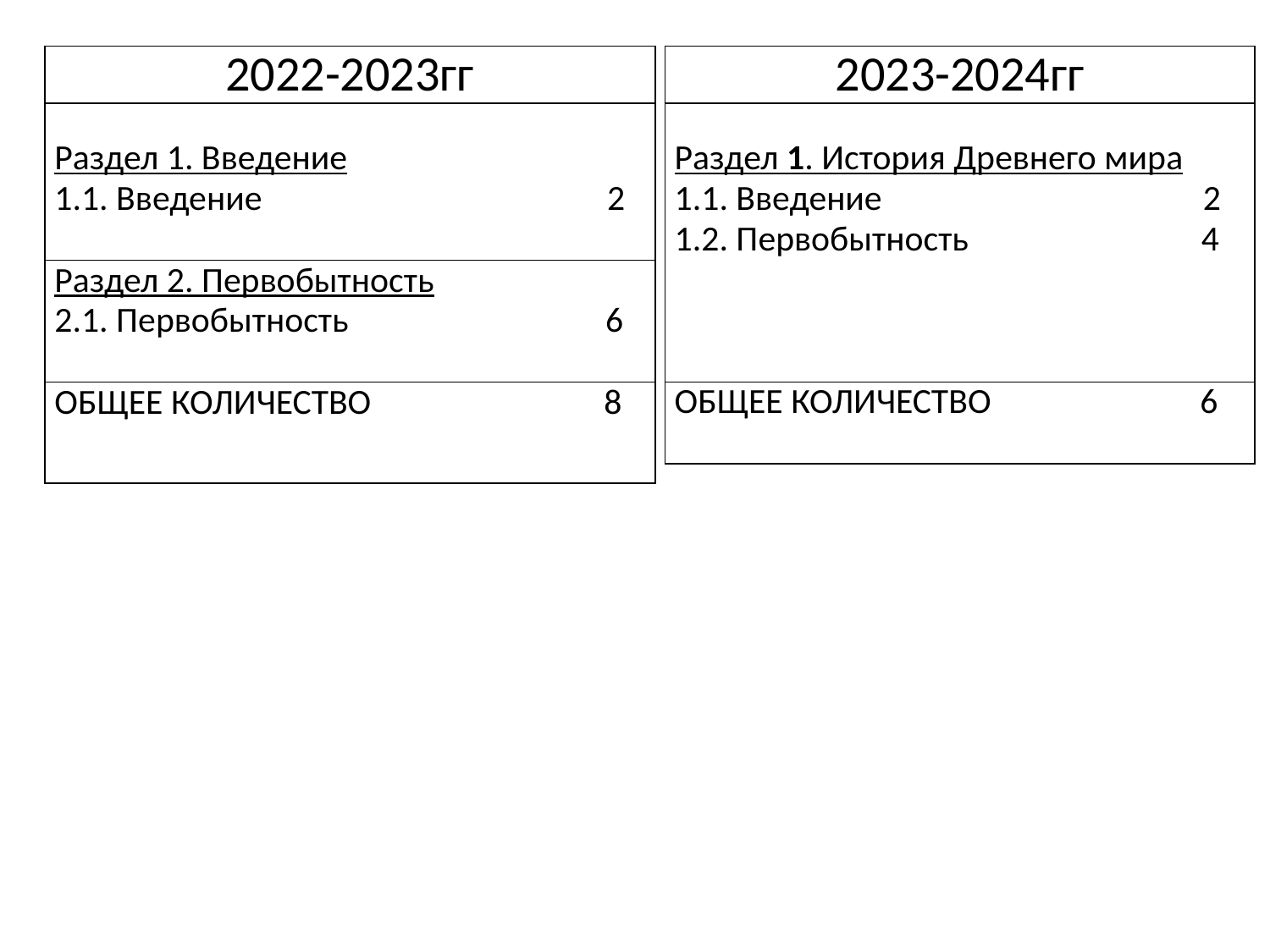

| 2022-2023гг |
| --- |
| Раздел 1. Введение 1.1. Введение 2 |
| Раздел 2. Первобытность 2.1. Первобытность 6 |
| ОБЩЕЕ КОЛИЧЕСТВО 8 |
| 2023-2024гг |
| --- |
| Раздел 1. История Древнего мира 1.1. Введение 2 1.2. Первобытность 4 |
| ОБЩЕЕ КОЛИЧЕСТВО 6 |